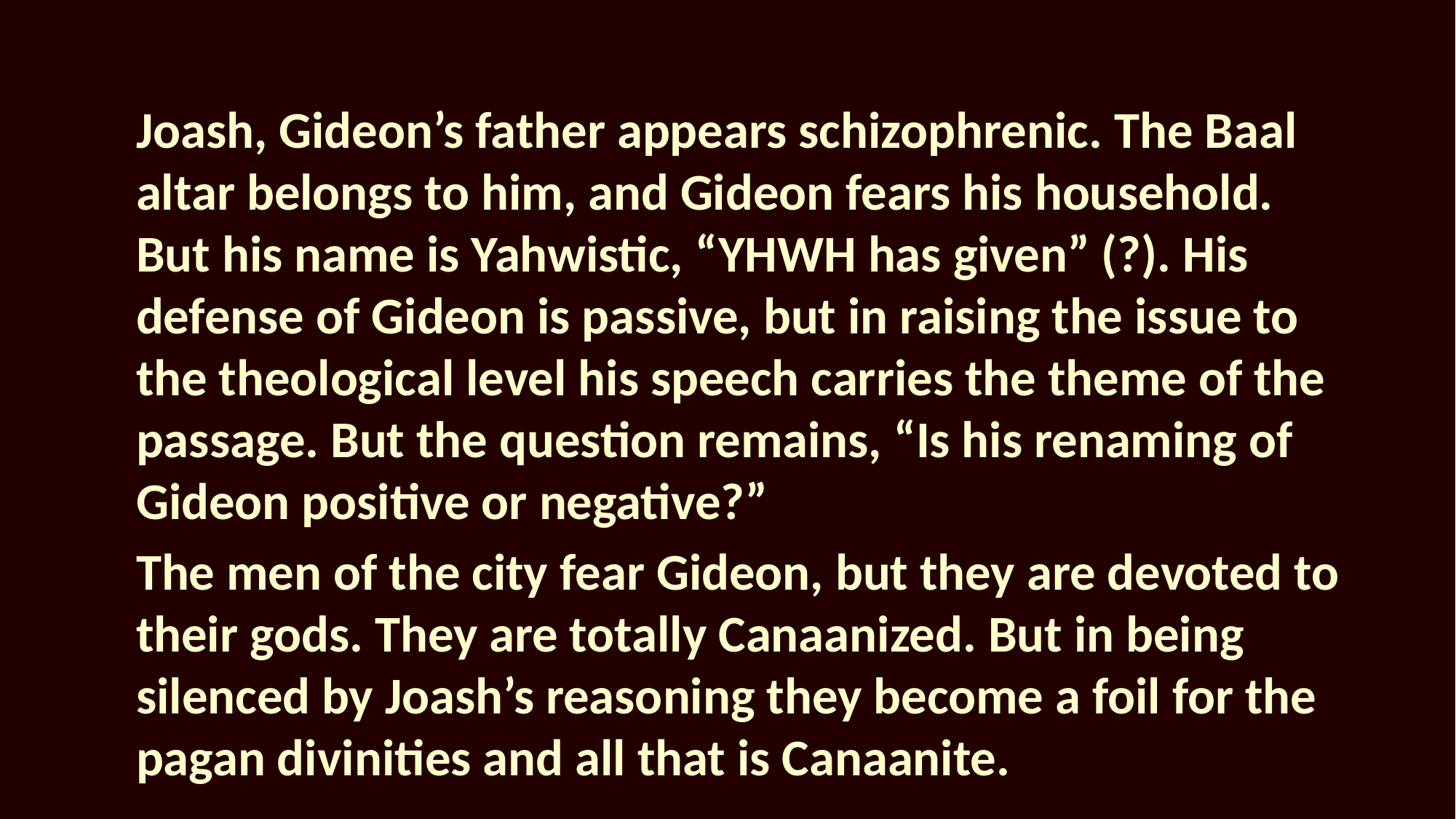

Joash, Gideon’s father appears schizophrenic. The Baal altar belongs to him, and Gideon fears his household. But his name is Yahwistic, “YHWH has given” (?). His defense of Gideon is passive, but in raising the issue to the theological level his speech carries the theme of the passage. But the question remains, “Is his renaming of Gideon positive or negative?”
The men of the city fear Gideon, but they are devoted to their gods. They are totally Canaanized. But in being silenced by Joash’s reasoning they become a foil for the pagan divinities and all that is Canaanite.